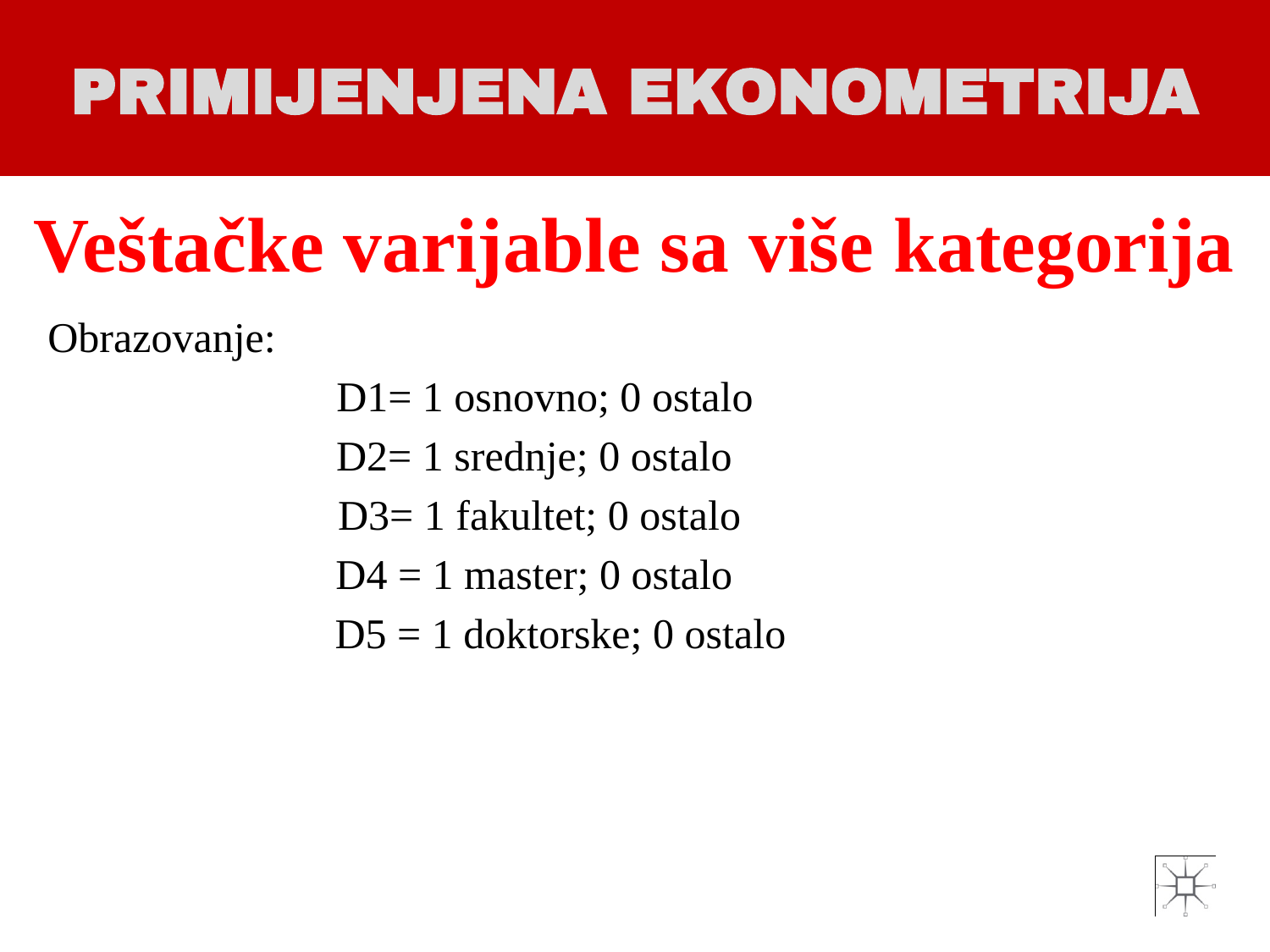

PRIMIJENJENA EKONOMETRIJA
# Veštačke varijable sa više kategorija
Obrazovanje:
  D1= 1 osnovno; 0 ostalo
D2= 1 srednje; 0 ostalo
 D3= 1 fakultet; 0 ostalo
D4 = 1 master; 0 ostalo
     D5 = 1 doktorske; 0 ostalo